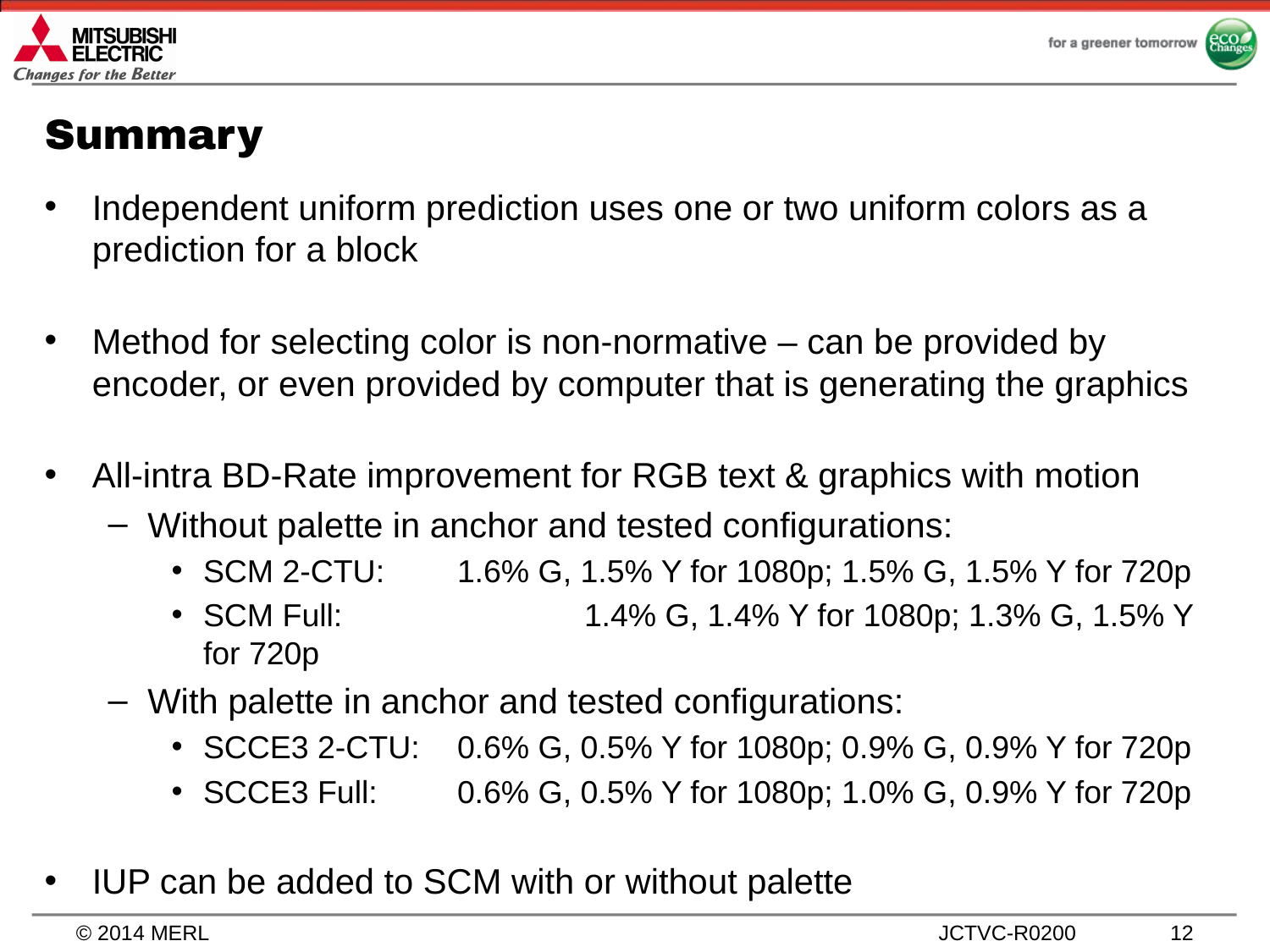

# Summary
Independent uniform prediction uses one or two uniform colors as a prediction for a block

Method for selecting color is non-normative – can be provided by encoder, or even provided by computer that is generating the graphics

All-intra BD-Rate improvement for RGB text & graphics with motion
Without palette in anchor and tested configurations:
SCM 2-CTU:	1.6% G, 1.5% Y for 1080p; 1.5% G, 1.5% Y for 720p
SCM Full:		1.4% G, 1.4% Y for 1080p; 1.3% G, 1.5% Y for 720p
With palette in anchor and tested configurations:
SCCE3 2-CTU:	0.6% G, 0.5% Y for 1080p; 0.9% G, 0.9% Y for 720p
SCCE3 Full:	0.6% G, 0.5% Y for 1080p; 1.0% G, 0.9% Y for 720p

IUP can be added to SCM with or without palette
12